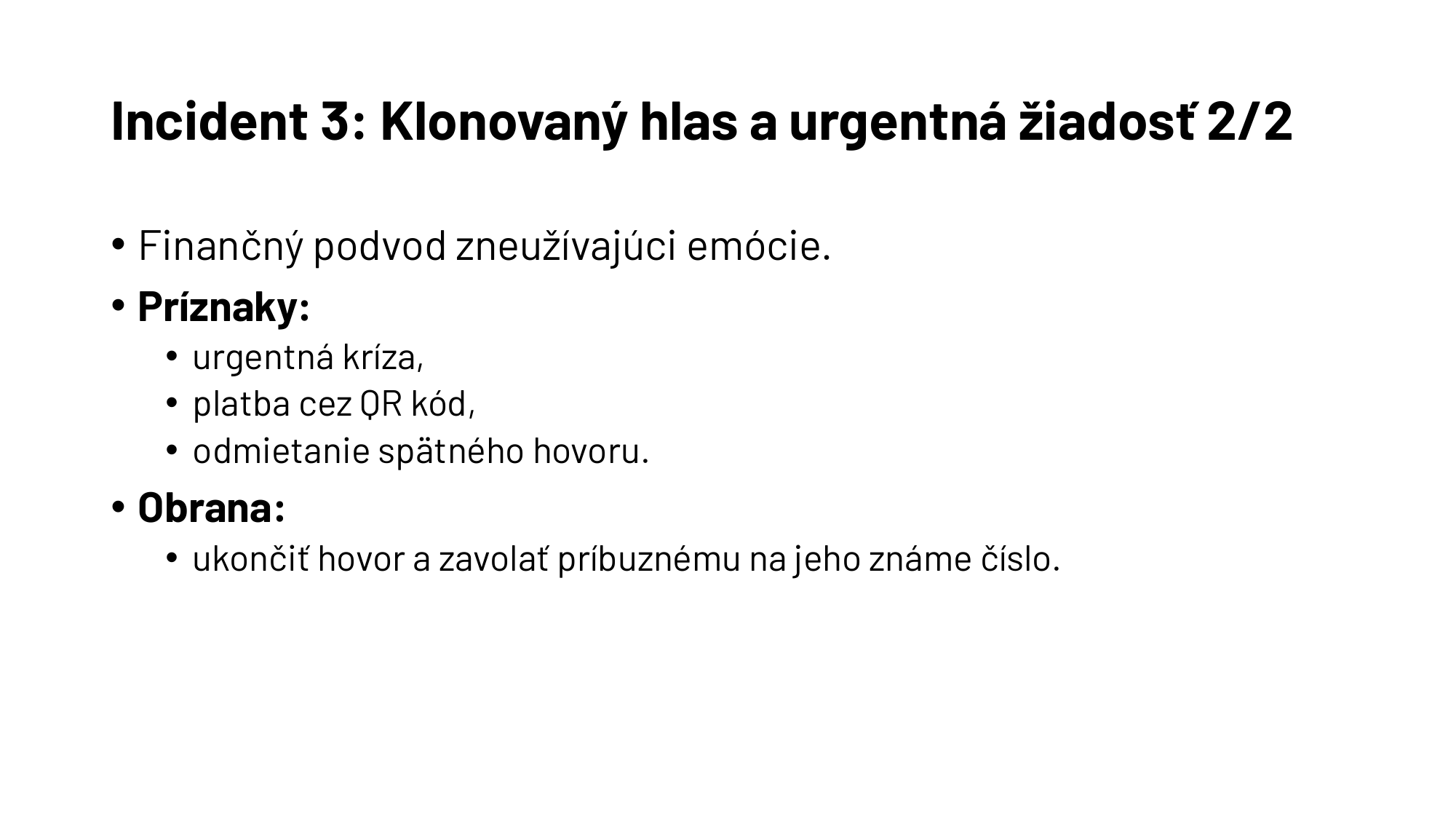

# Incident 3: Klonovaný hlas a urgentná žiadosť 2/2
Finančný podvod zneužívajúci emócie.
Príznaky:
urgentná kríza,
platba cez QR kód,
odmietanie spätného hovoru.
Obrana:
ukončiť hovor a zavolať príbuznému na jeho známe číslo.